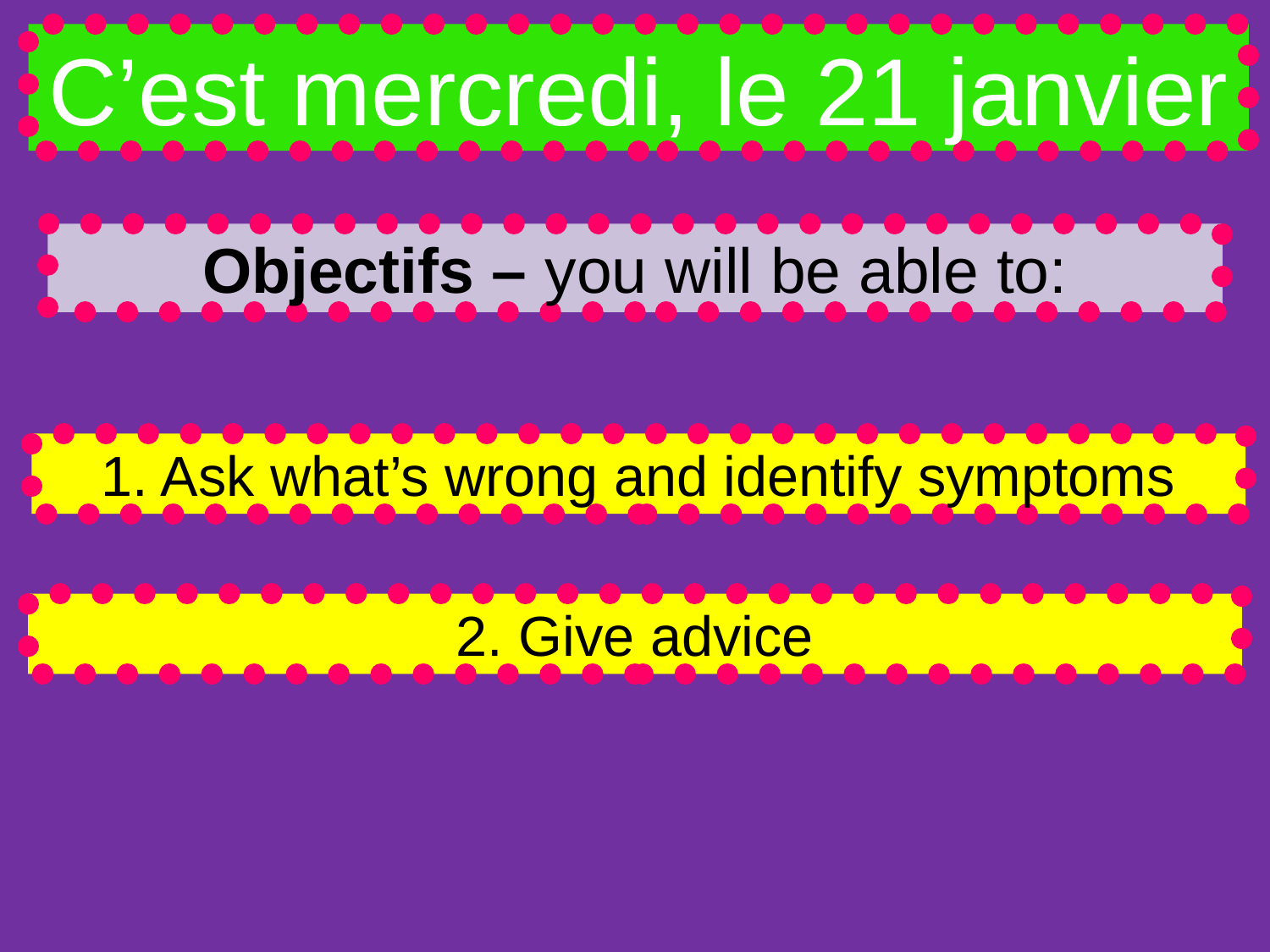

C’est mercredi, le 21 janvier
Objectifs – you will be able to:
1. Ask what’s wrong and identify symptoms
2. Give advice